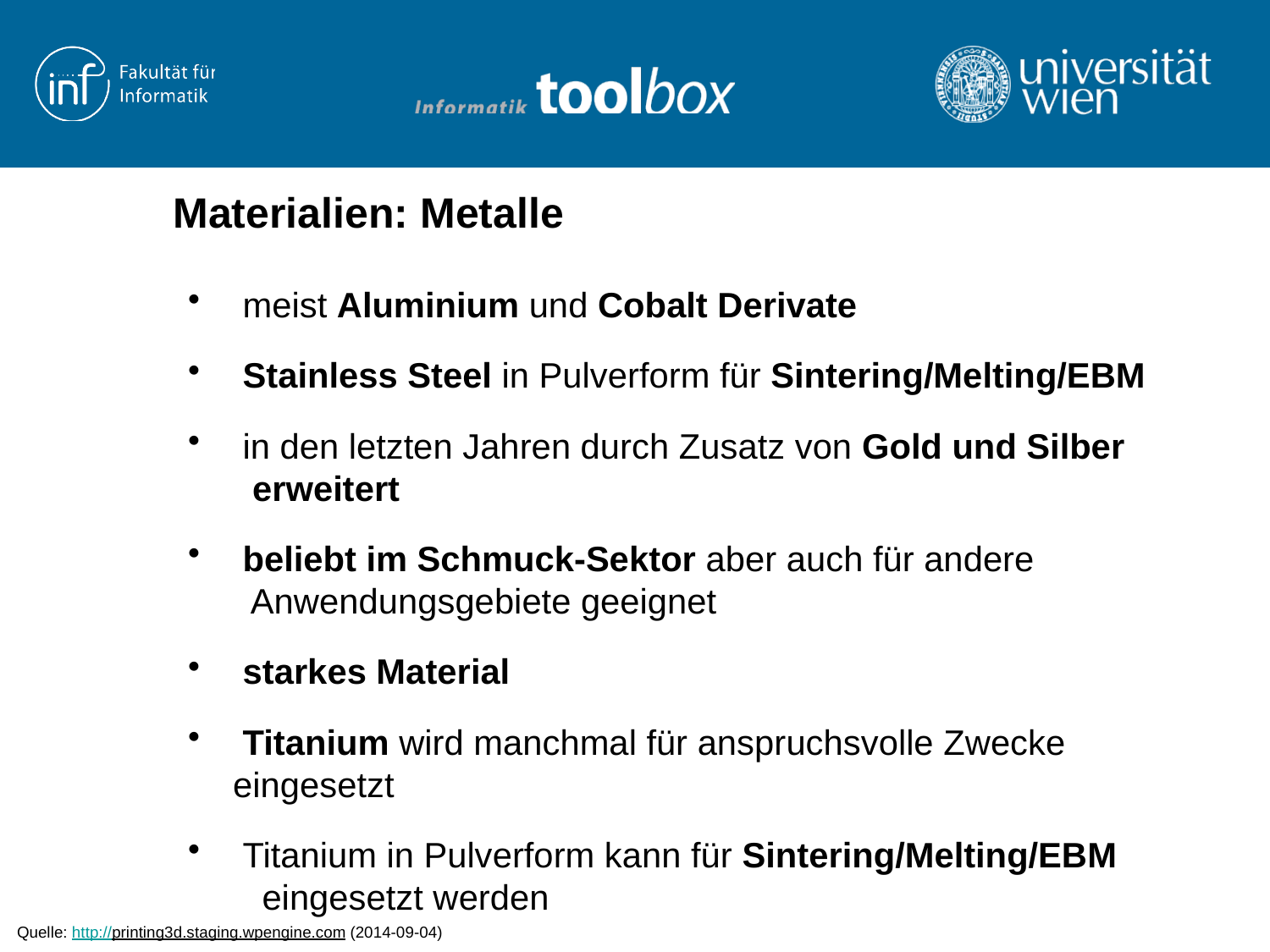

# Materialien: Metalle
 meist Aluminium und Cobalt Derivate
 Stainless Steel in Pulverform für Sintering/Melting/EBM
 in den letzten Jahren durch Zusatz von Gold und Silber
  erweitert
 beliebt im Schmuck-Sektor aber auch für andere
  Anwendungsgebiete geeignet
 starkes Material
 Titanium wird manchmal für anspruchsvolle Zwecke eingesetzt
 Titanium in Pulverform kann für Sintering/Melting/EBM
   eingesetzt werden
Quelle: http://printing3d.staging.wpengine.com (2014-09-04)